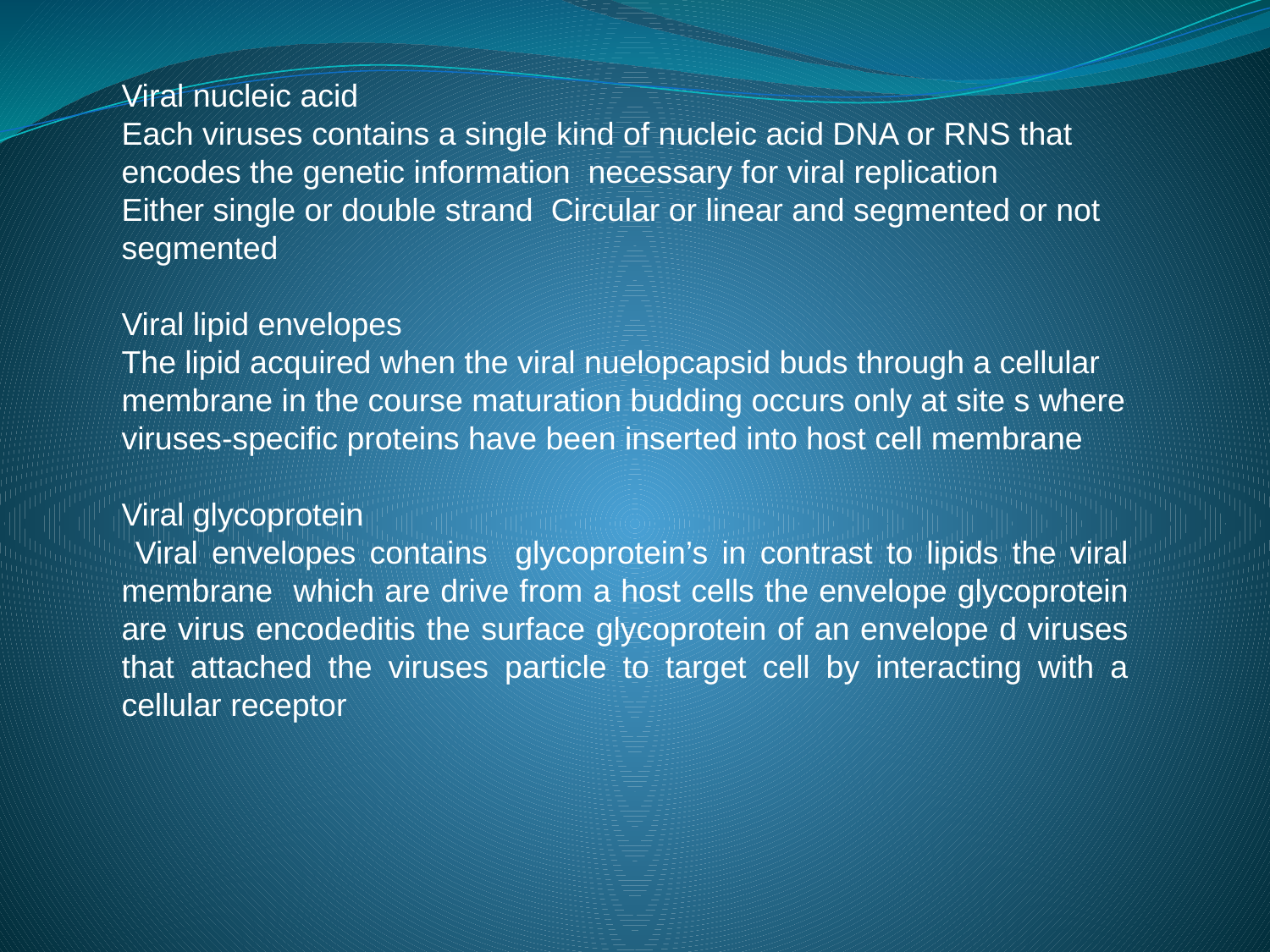

Viral nucleic acid
Each viruses contains a single kind of nucleic acid DNA or RNS that encodes the genetic information  necessary for viral replication
Either single or double strand  Circular or linear and segmented or not segmented

Viral lipid envelopes
The lipid acquired when the viral nuelopcapsid buds through a cellular membrane in the course maturation budding occurs only at site s where viruses-specific proteins have been inserted into host cell membrane

Viral glycoprotein
 Viral envelopes contains  glycoprotein’s in contrast to lipids the viral membrane  which are drive from a host cells the envelope glycoprotein are virus encodeditis the surface glycoprotein of an envelope d viruses that attached the viruses particle to target cell by interacting with a cellular receptor